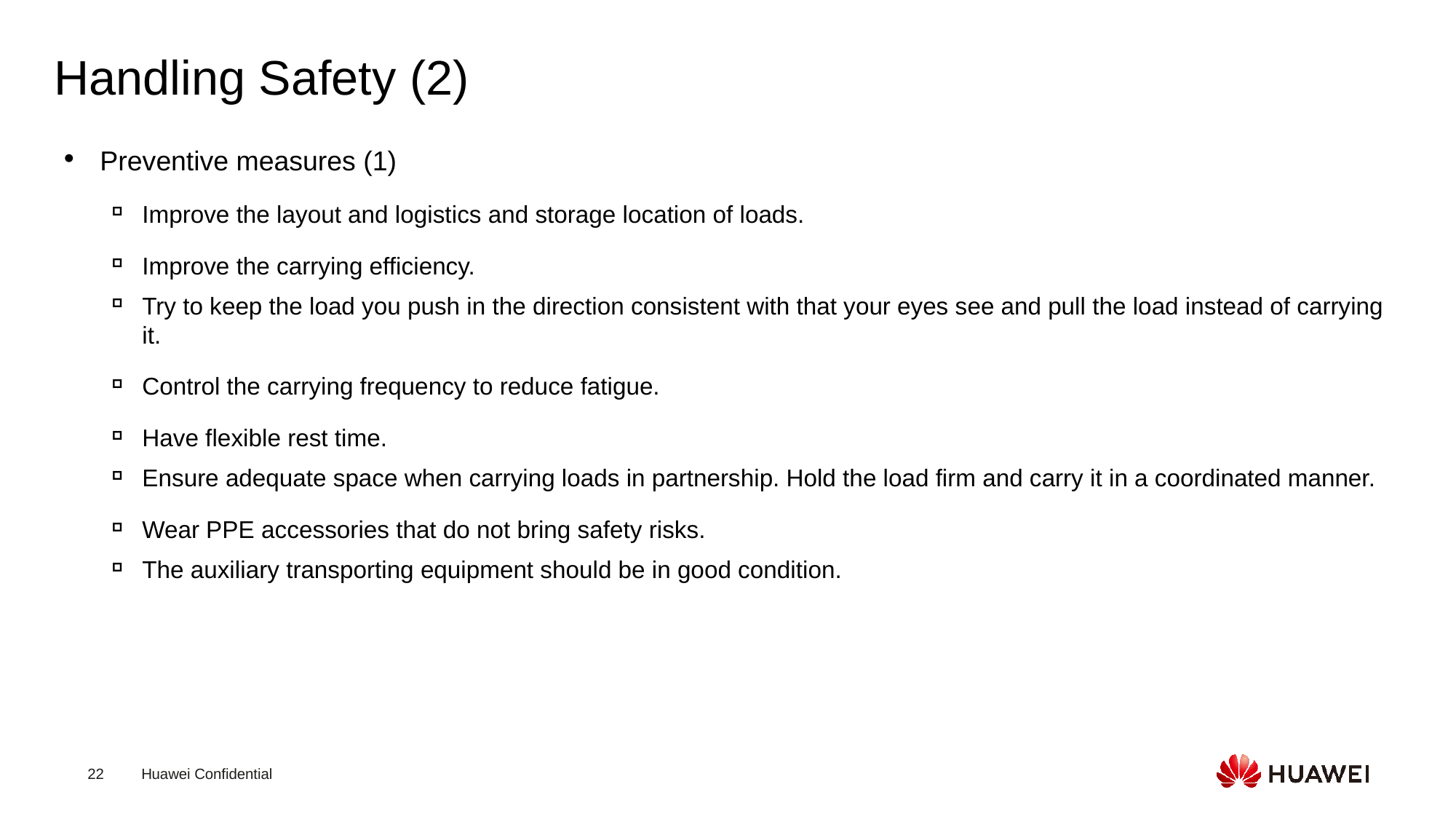

# Handling Safety (2)
Preventive measures (1)
Improve the layout and logistics and storage location of loads.
Improve the carrying efficiency.
Try to keep the load you push in the direction consistent with that your eyes see and pull the load instead of carrying it.
Control the carrying frequency to reduce fatigue.
Have flexible rest time.
Ensure adequate space when carrying loads in partnership. Hold the load firm and carry it in a coordinated manner.
Wear PPE accessories that do not bring safety risks.
The auxiliary transporting equipment should be in good condition.